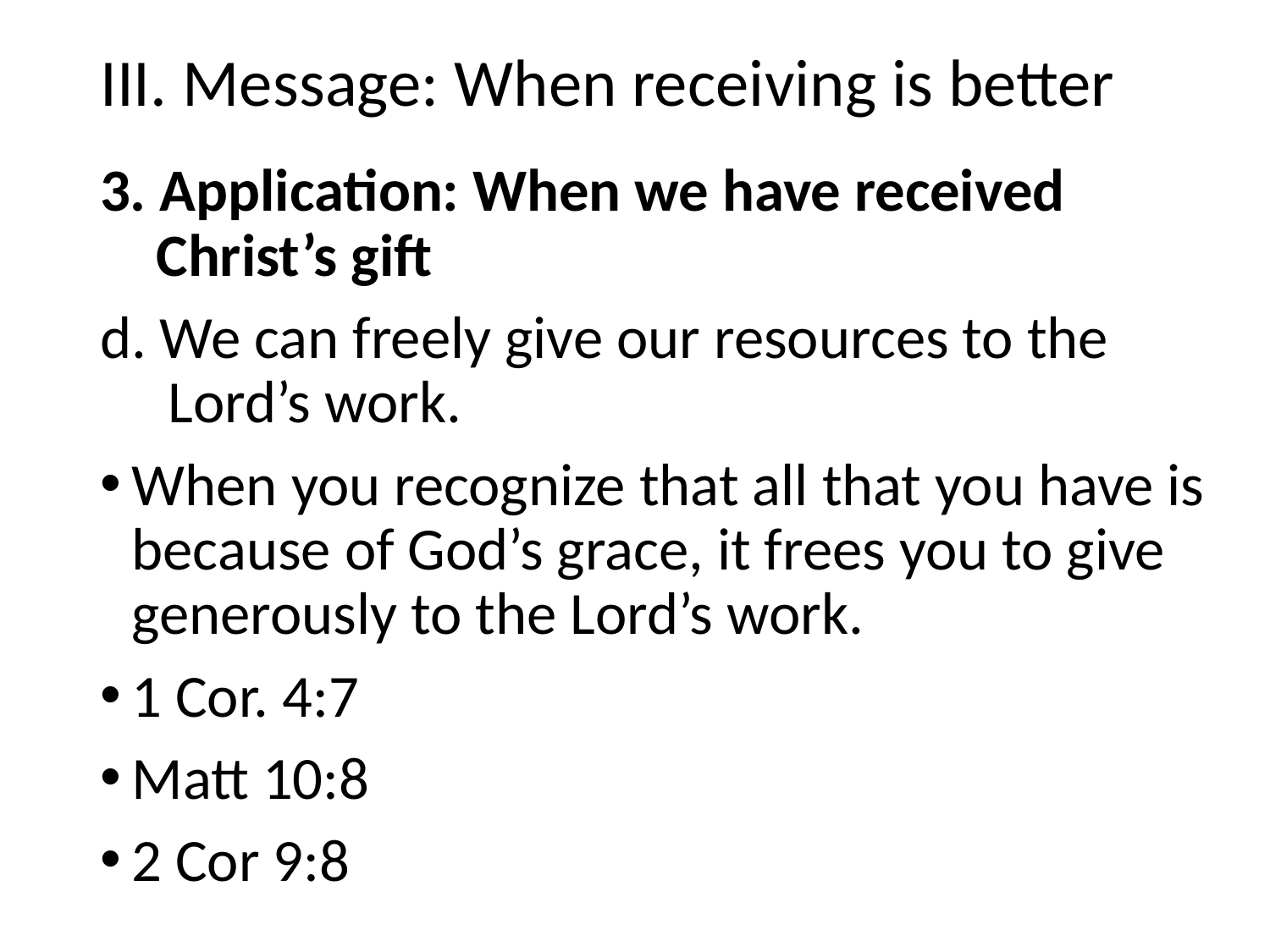

# III. Message: When receiving is better
3. Application: When we have received Christ’s gift
d. We can freely give our resources to the Lord’s work.
When you recognize that all that you have is because of God’s grace, it frees you to give generously to the Lord’s work.
1 Cor. 4:7
Matt 10:8
2 Cor 9:8